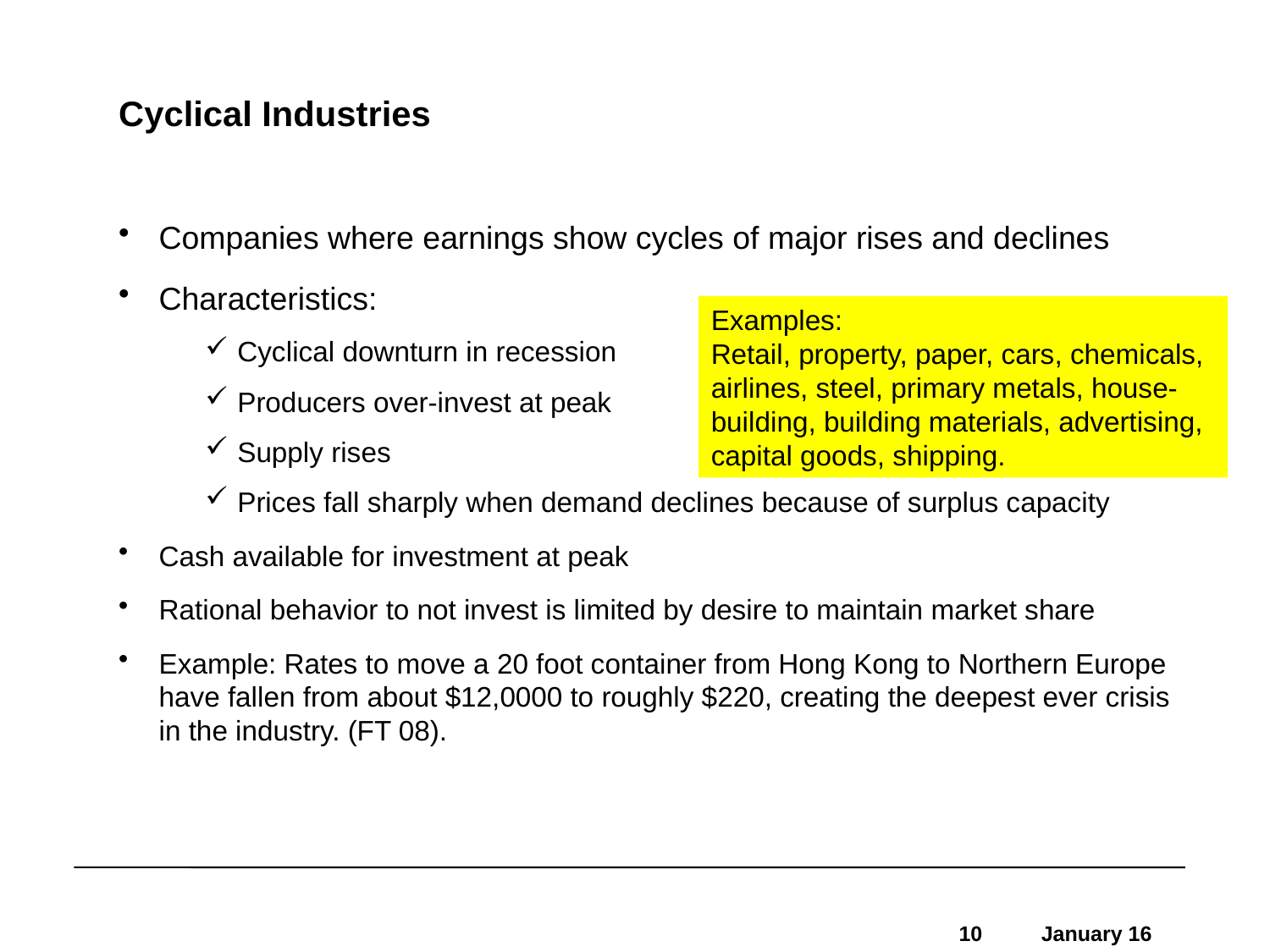

# Cyclical Industries
Companies where earnings show cycles of major rises and declines
Characteristics:
Cyclical downturn in recession
Producers over-invest at peak
Supply rises
Prices fall sharply when demand declines because of surplus capacity
Cash available for investment at peak
Rational behavior to not invest is limited by desire to maintain market share
Example: Rates to move a 20 foot container from Hong Kong to Northern Europe have fallen from about $12,0000 to roughly $220, creating the deepest ever crisis in the industry. (FT 08).

Examples:
Retail, property, paper, cars, chemicals, airlines, steel, primary metals, house-building, building materials, advertising, capital goods, shipping.